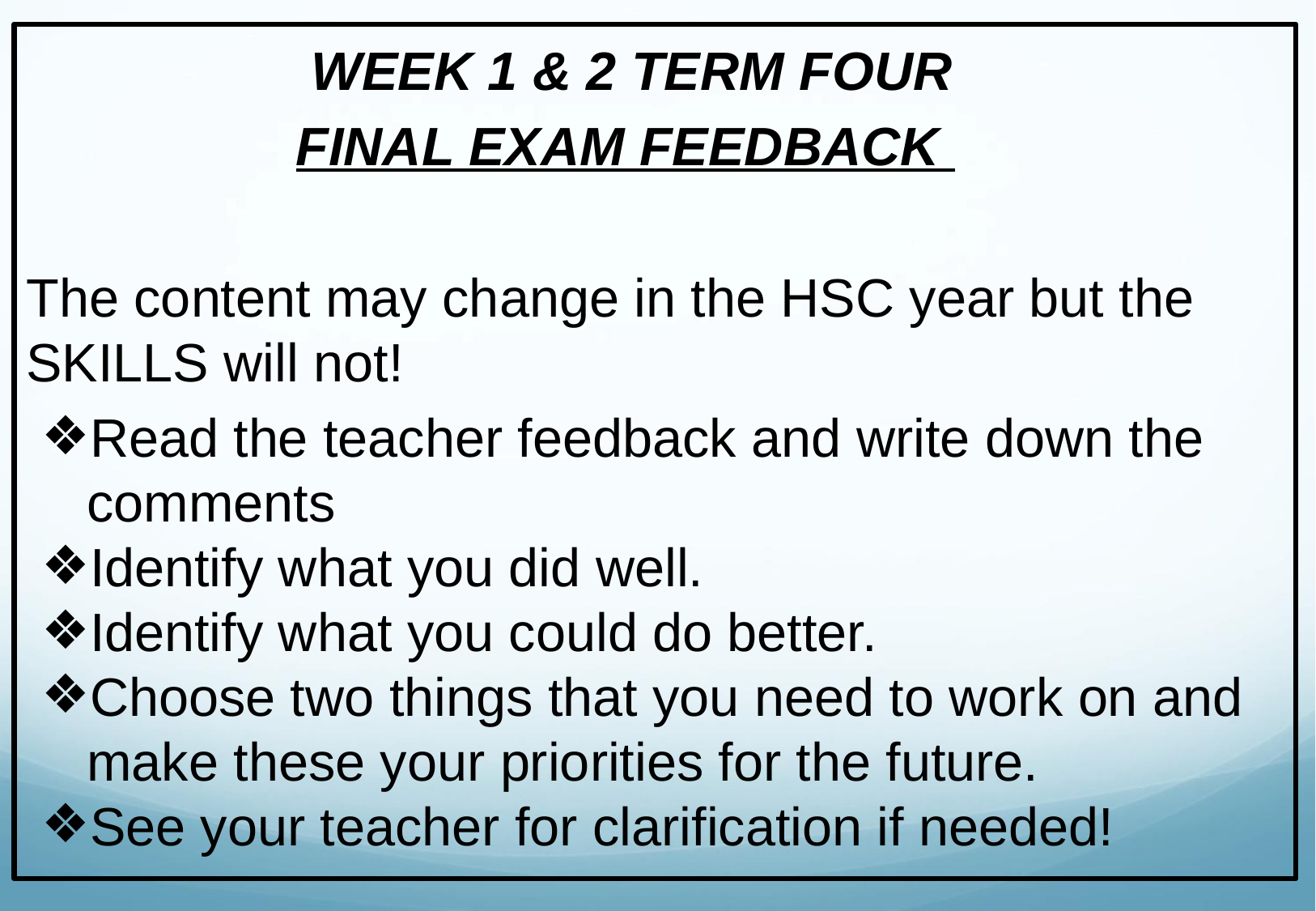

WEEK 1 & 2 TERM FOUR
                  FINAL EXAM FEEDBACK

The content may change in the HSC year but the SKILLS will not!
Read the teacher feedback and write down the comments
Identify what you did well.
Identify what you could do better.
Choose two things that you need to work on and make these your priorities for the future.
See your teacher for clarification if needed!

#